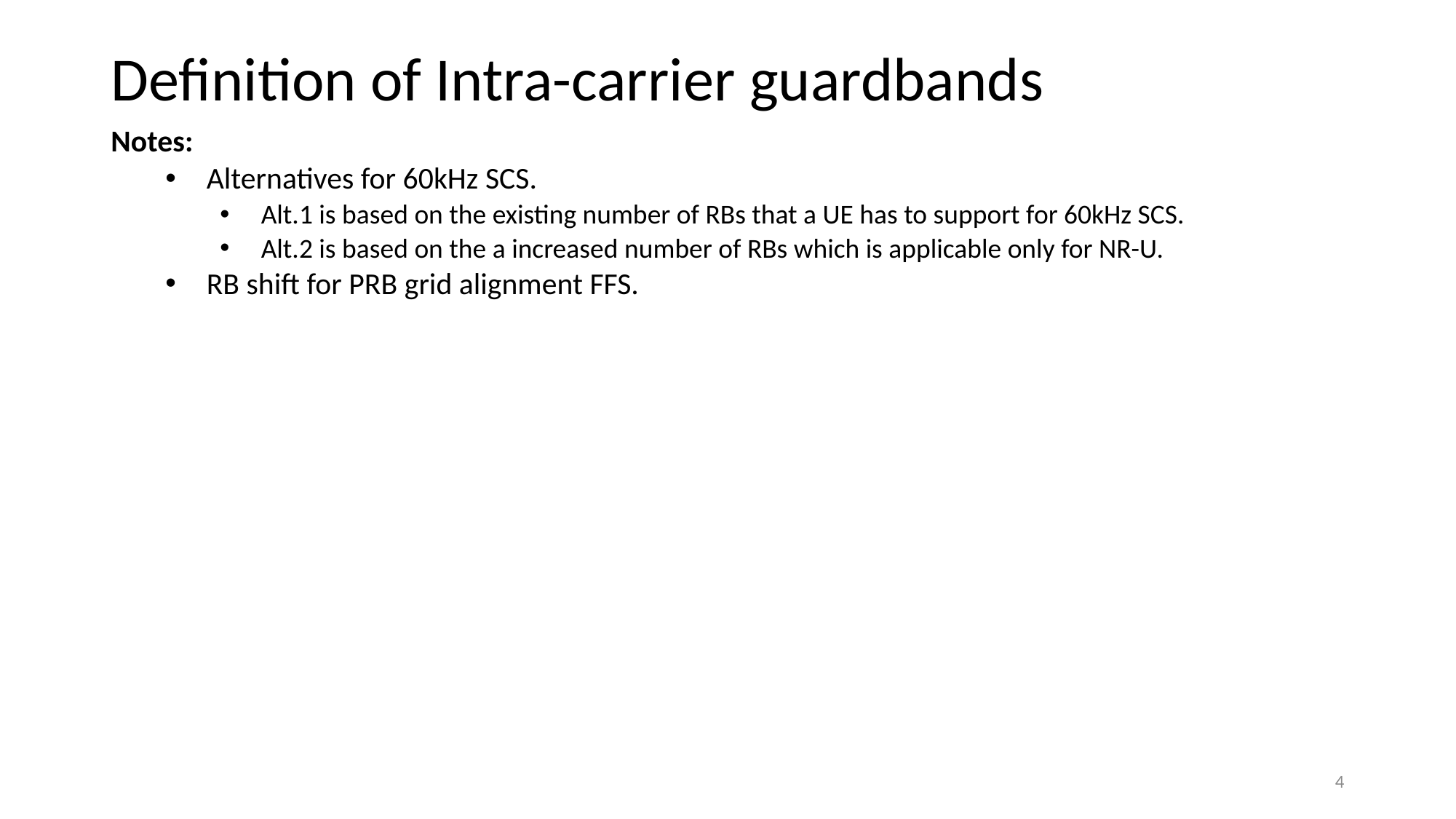

# Definition of Intra-carrier guardbands
Notes:
Alternatives for 60kHz SCS.
Alt.1 is based on the existing number of RBs that a UE has to support for 60kHz SCS.
Alt.2 is based on the a increased number of RBs which is applicable only for NR-U.
RB shift for PRB grid alignment FFS.

4